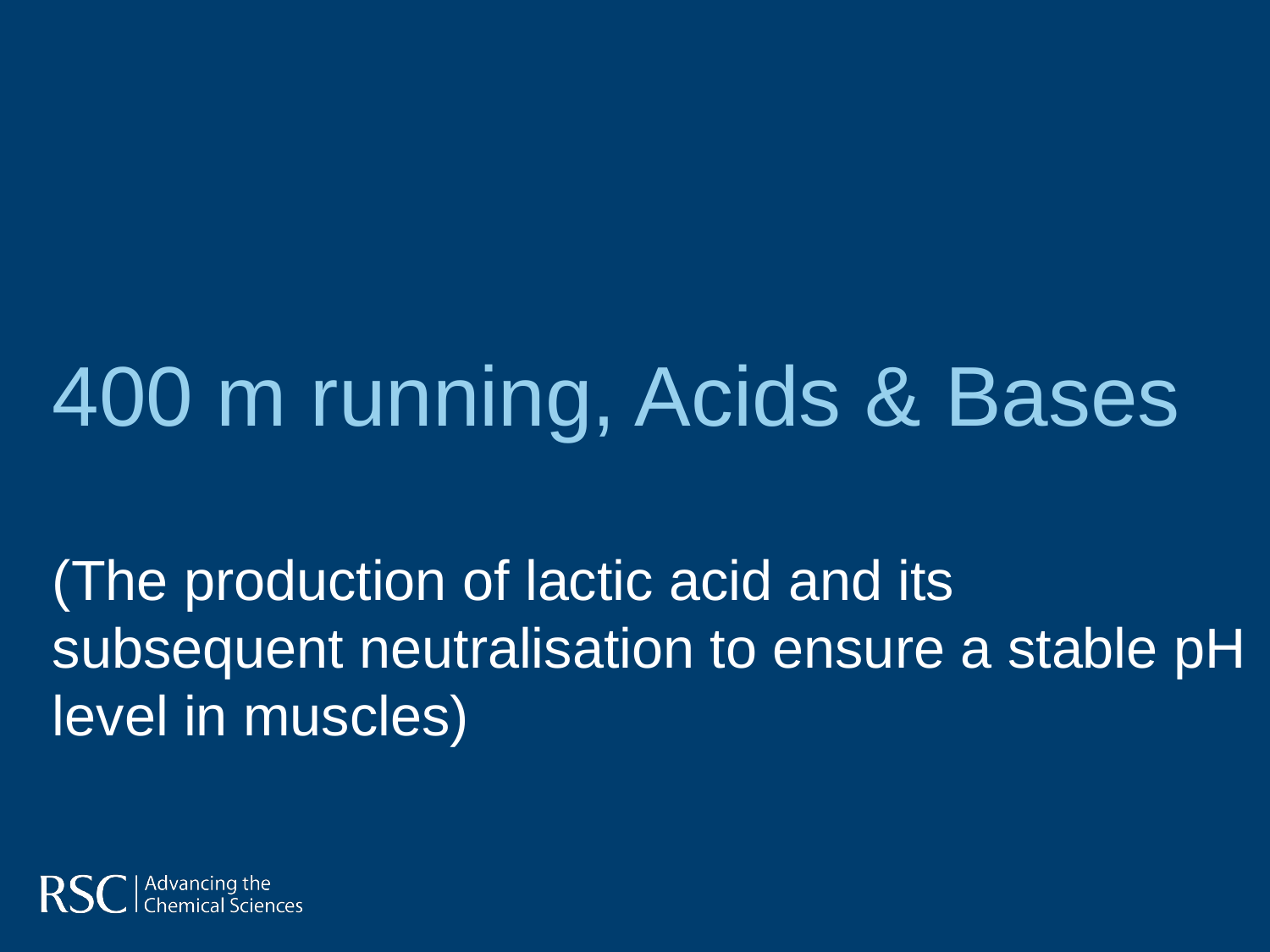

# 400 m running, Acids & Bases (The production of lactic acid and its subsequent neutralisation to ensure a stable pH level in muscles)